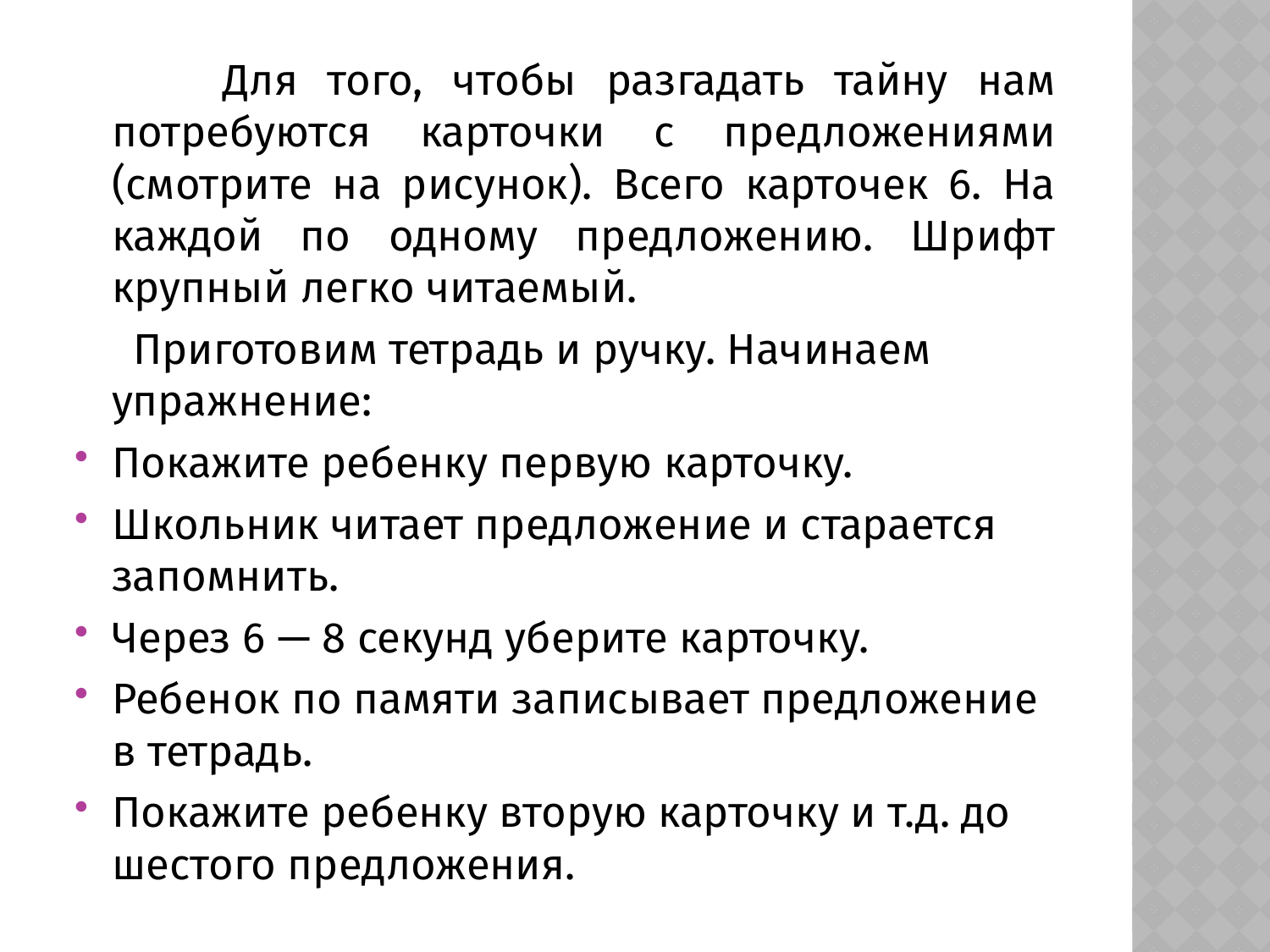

#
     Для того, чтобы разгадать тайну нам потребуются карточки с предложениями (смотрите на рисунок). Всего карточек 6. На каждой по одному предложению. Шрифт крупный легко читаемый.
     Приготовим тетрадь и ручку. Начинаем упражнение:
Покажите ребенку первую карточку.
Школьник читает предложение и старается запомнить.
Через 6 — 8 секунд уберите карточку.
Ребенок по памяти записывает предложение в тетрадь.
Покажите ребенку вторую карточку и т.д. до шестого предложения.